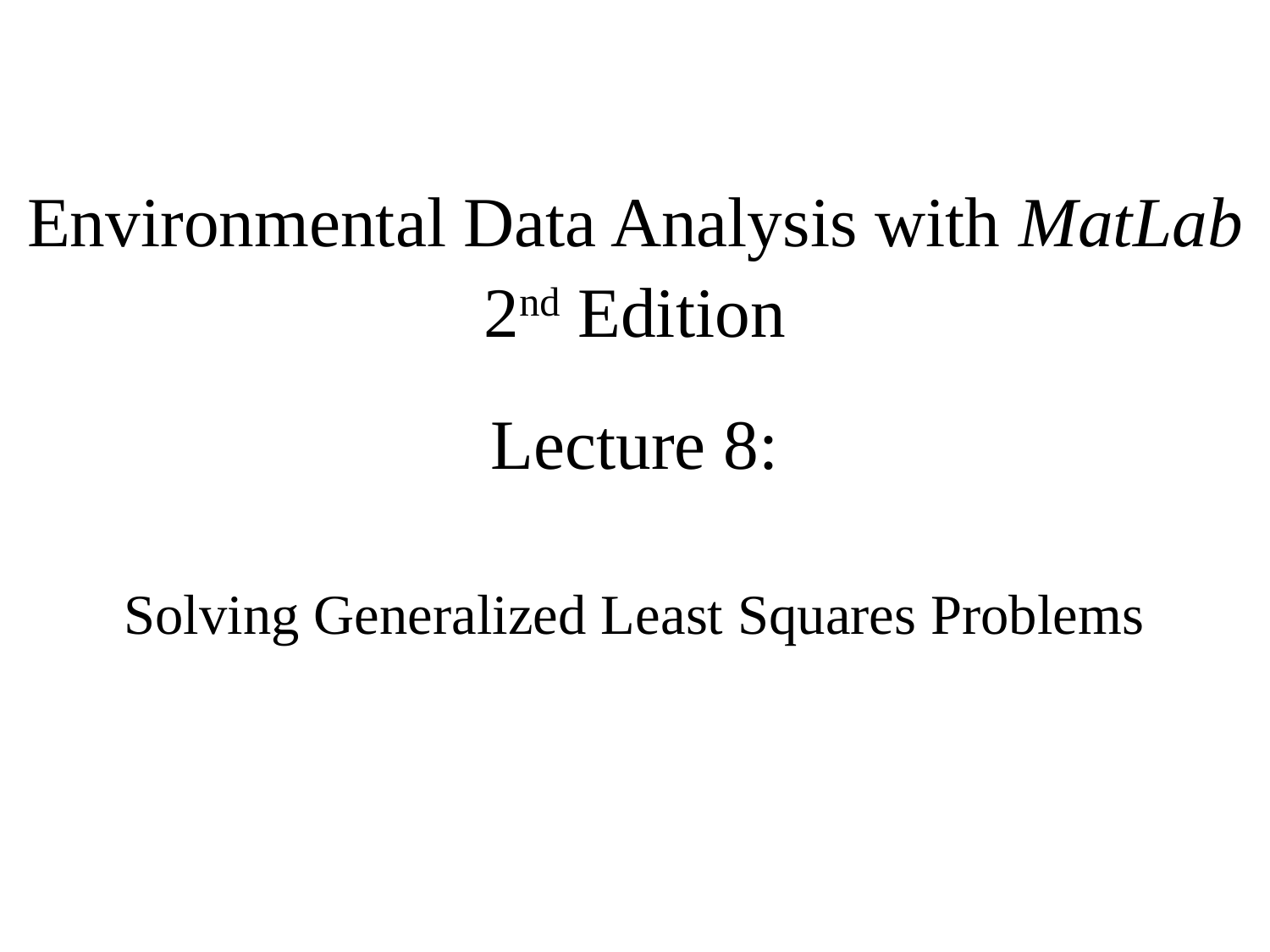

Environmental Data Analysis with MatLab
2nd Edition
Lecture 8:

Solving Generalized Least Squares Problems